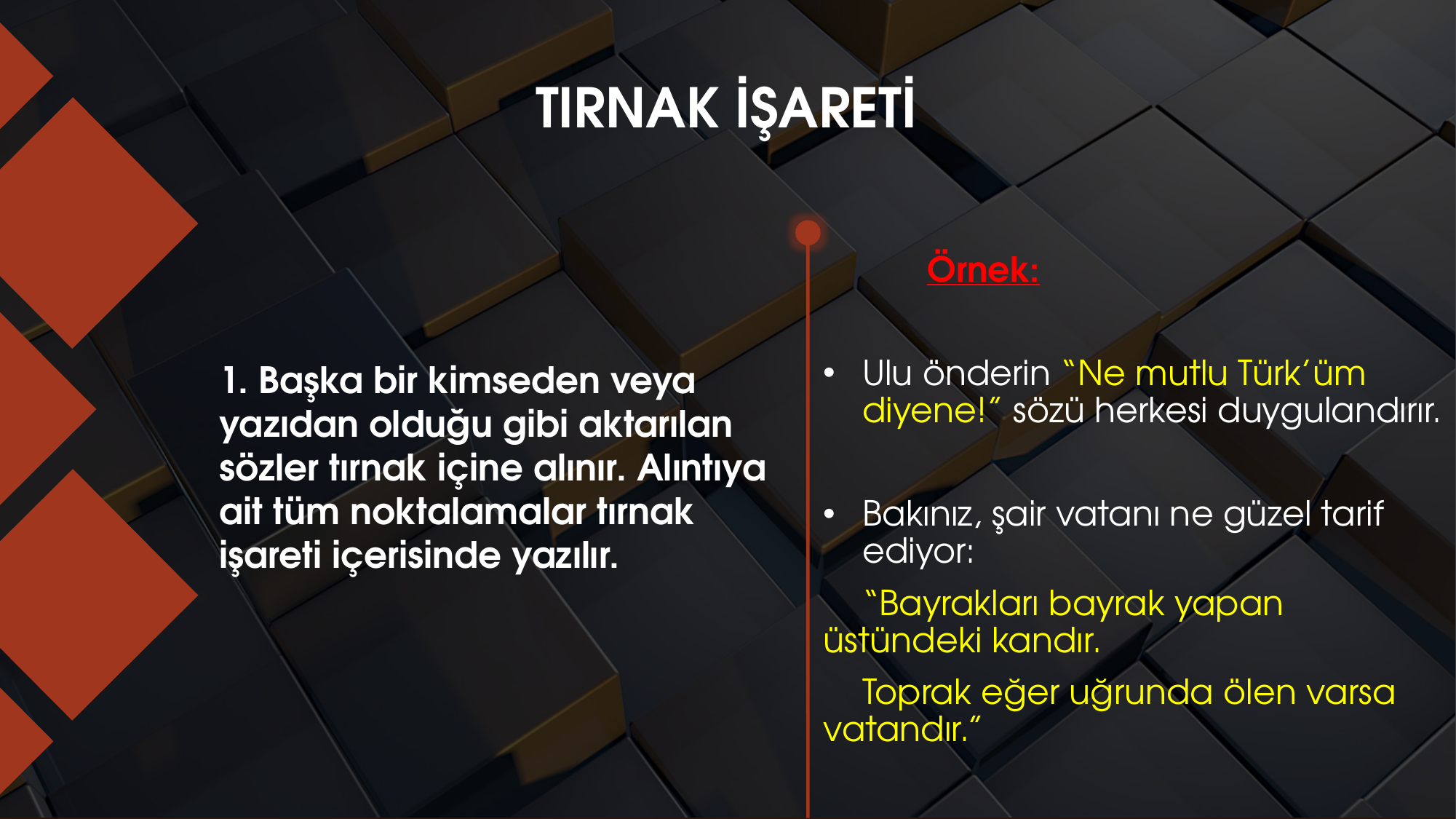

# TIRNAK İŞARETİ

	Örnek:

Ulu önderin “Ne mutlu Türk’üm diyene!” sözü herkesi duygulandırır.

Bakınız, şair vatanı ne güzel tarif ediyor:
    “Bayrakları bayrak yapan üstündeki kandır.
    Toprak eğer uğrunda ölen varsa vatandır.”

1. Başka bir kimseden veya yazıdan olduğu gibi aktarılan sözler tırnak içine alınır. Alıntıya ait tüm noktalamalar tırnak işareti içerisinde yazılır.